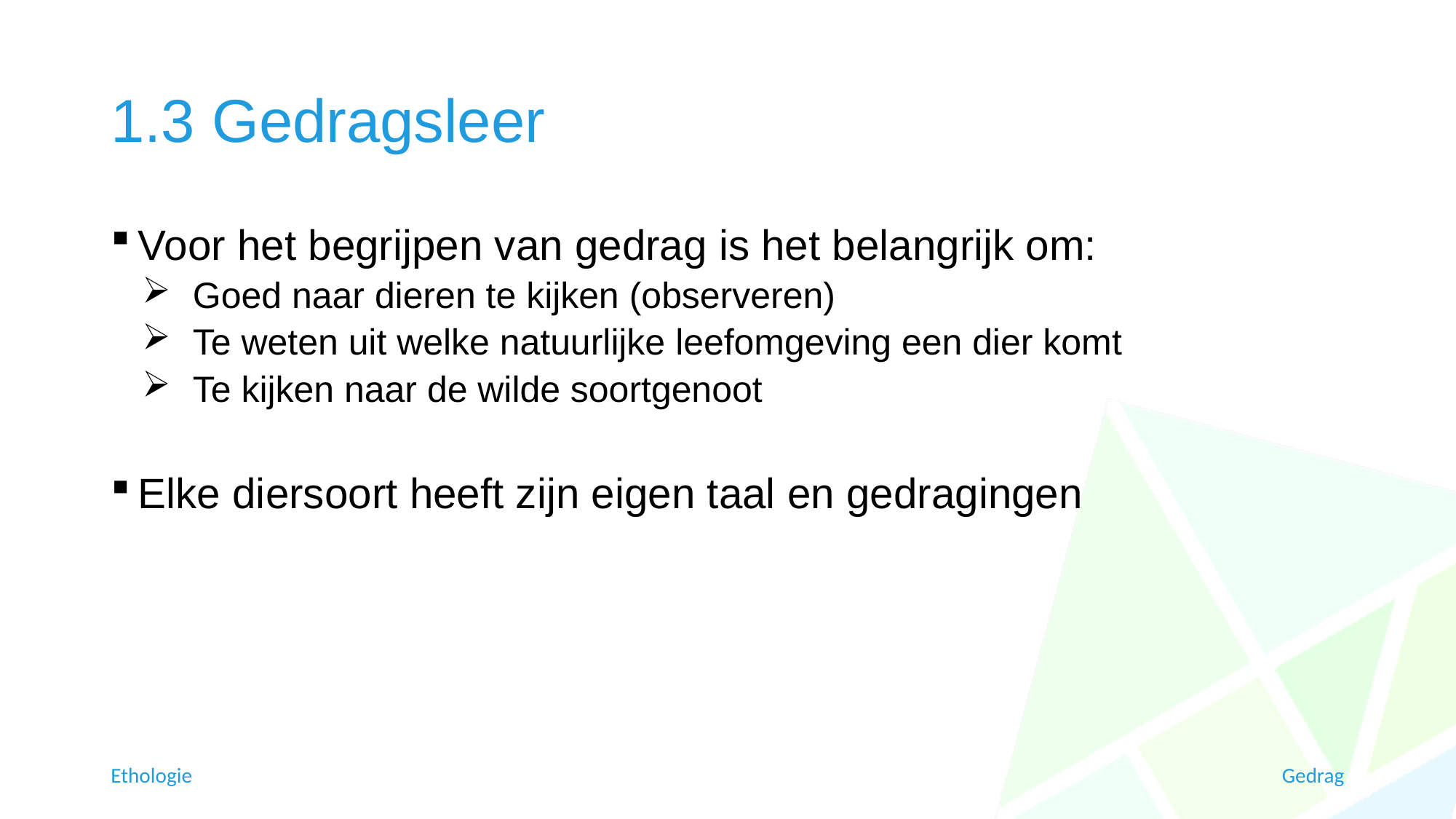

# 1.3 Gedragsleer
Voor het begrijpen van gedrag is het belangrijk om:
Goed naar dieren te kijken (observeren)
Te weten uit welke natuurlijke leefomgeving een dier komt
Te kijken naar de wilde soortgenoot

Elke diersoort heeft zijn eigen taal en gedragingen
Ethologie
Gedrag